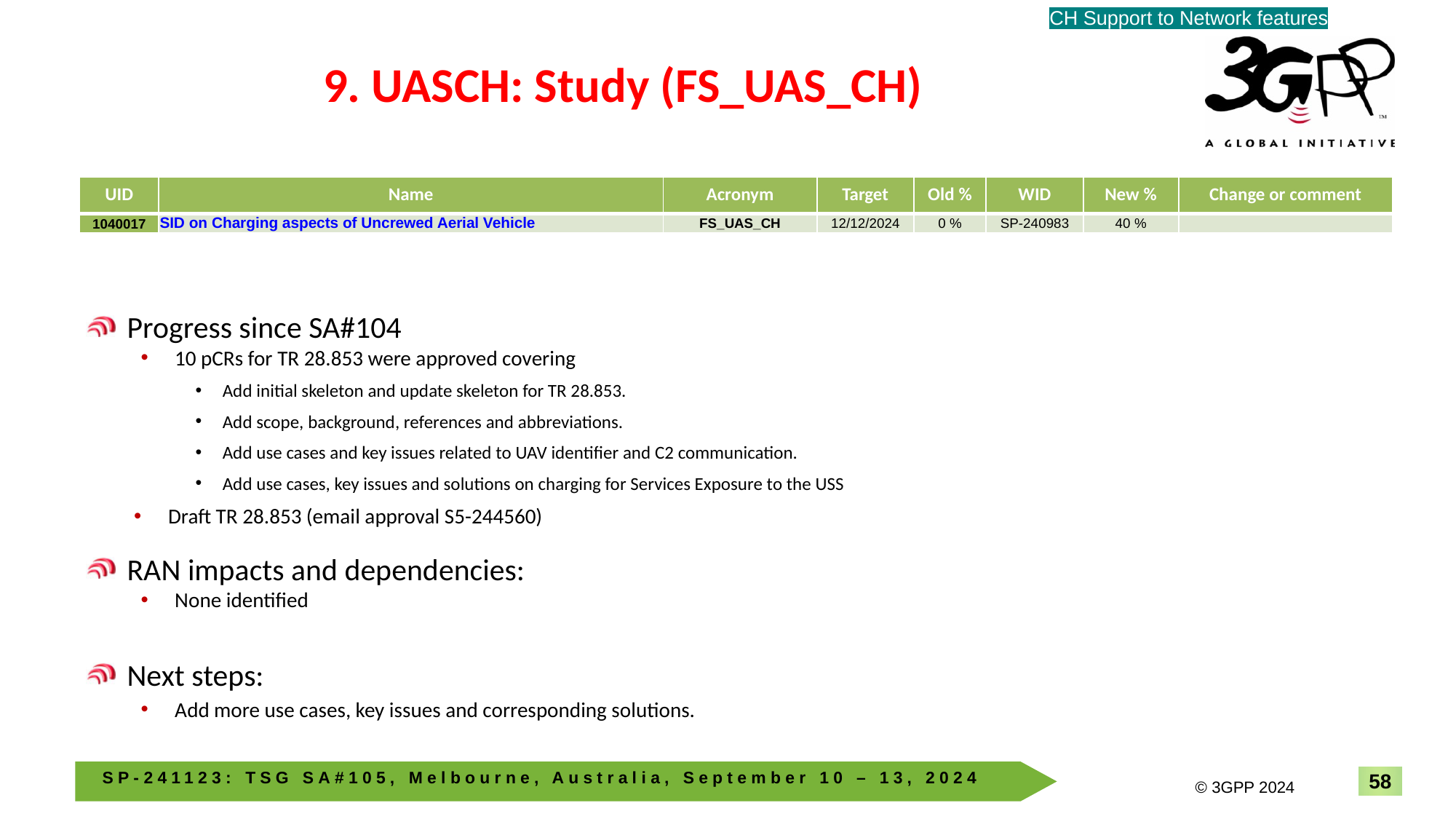

CH Support to Network features
# 9. UASCH: Study (FS_UAS_CH)
| UID | Name | Acronym | Target | Old % | WID | New % | Change or comment |
| --- | --- | --- | --- | --- | --- | --- | --- |
| 1040017 | SID on Charging aspects of Uncrewed Aerial Vehicle | FS\_UAS\_CH | 12/12/2024 | 0 % | SP-240983 | 40 % |  |
Progress since SA#104
10 pCRs for TR 28.853 were approved covering
Add initial skeleton and update skeleton for TR 28.853.
Add scope, background, references and abbreviations.
Add use cases and key issues related to UAV identifier and C2 communication.
Add use cases, key issues and solutions on charging for Services Exposure to the USS
Draft TR 28.853 (email approval S5-244560)

RAN impacts and dependencies:
None identified

Next steps:
Add more use cases, key issues and corresponding solutions.